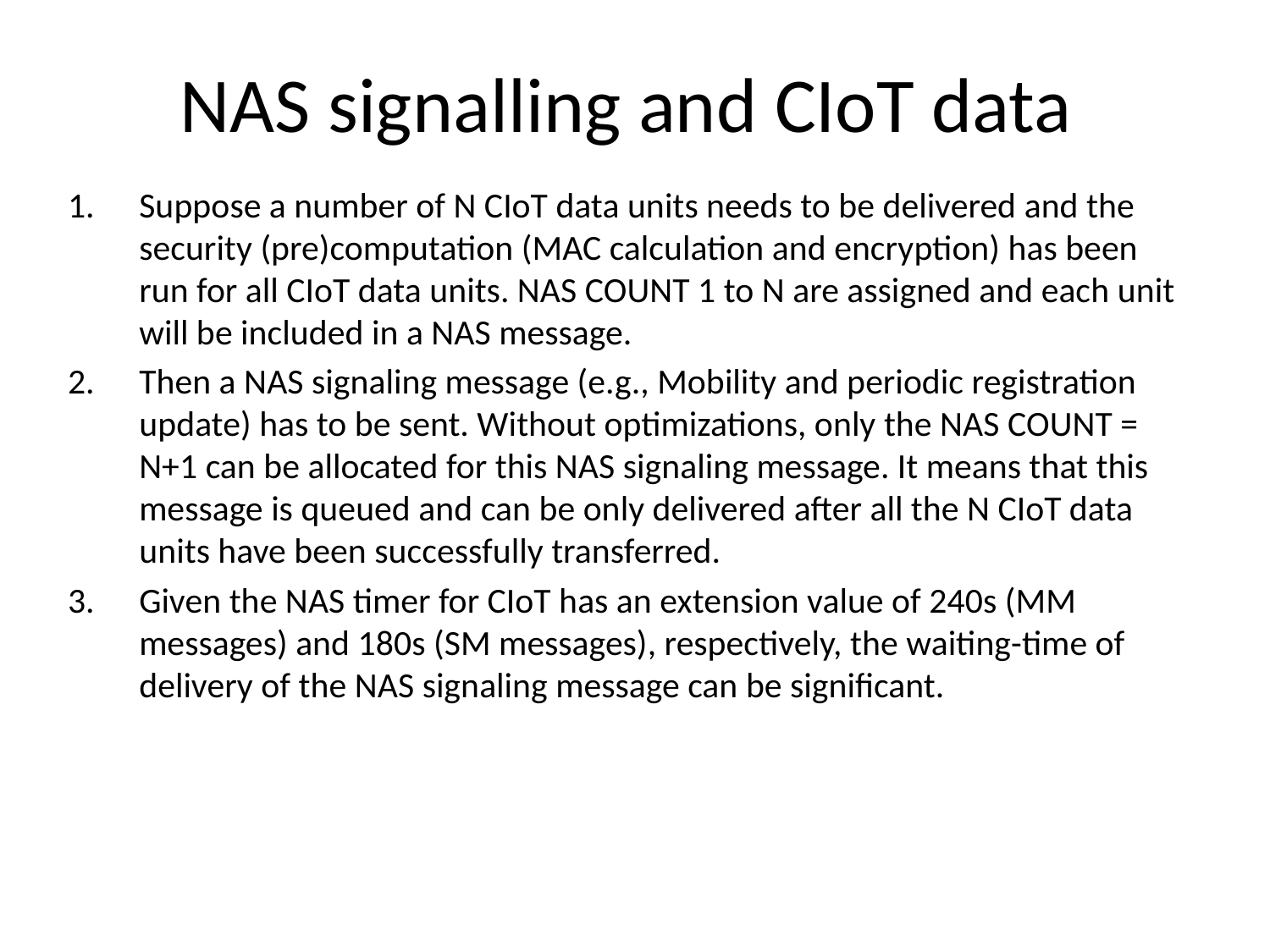

# NAS signalling and CIoT data
Suppose a number of N CIoT data units needs to be delivered and the security (pre)computation (MAC calculation and encryption) has been run for all CIoT data units. NAS COUNT 1 to N are assigned and each unit will be included in a NAS message.
Then a NAS signaling message (e.g., Mobility and periodic registration update) has to be sent. Without optimizations, only the NAS COUNT = N+1 can be allocated for this NAS signaling message. It means that this message is queued and can be only delivered after all the N CIoT data units have been successfully transferred.
Given the NAS timer for CIoT has an extension value of 240s (MM messages) and 180s (SM messages), respectively, the waiting-time of delivery of the NAS signaling message can be significant.